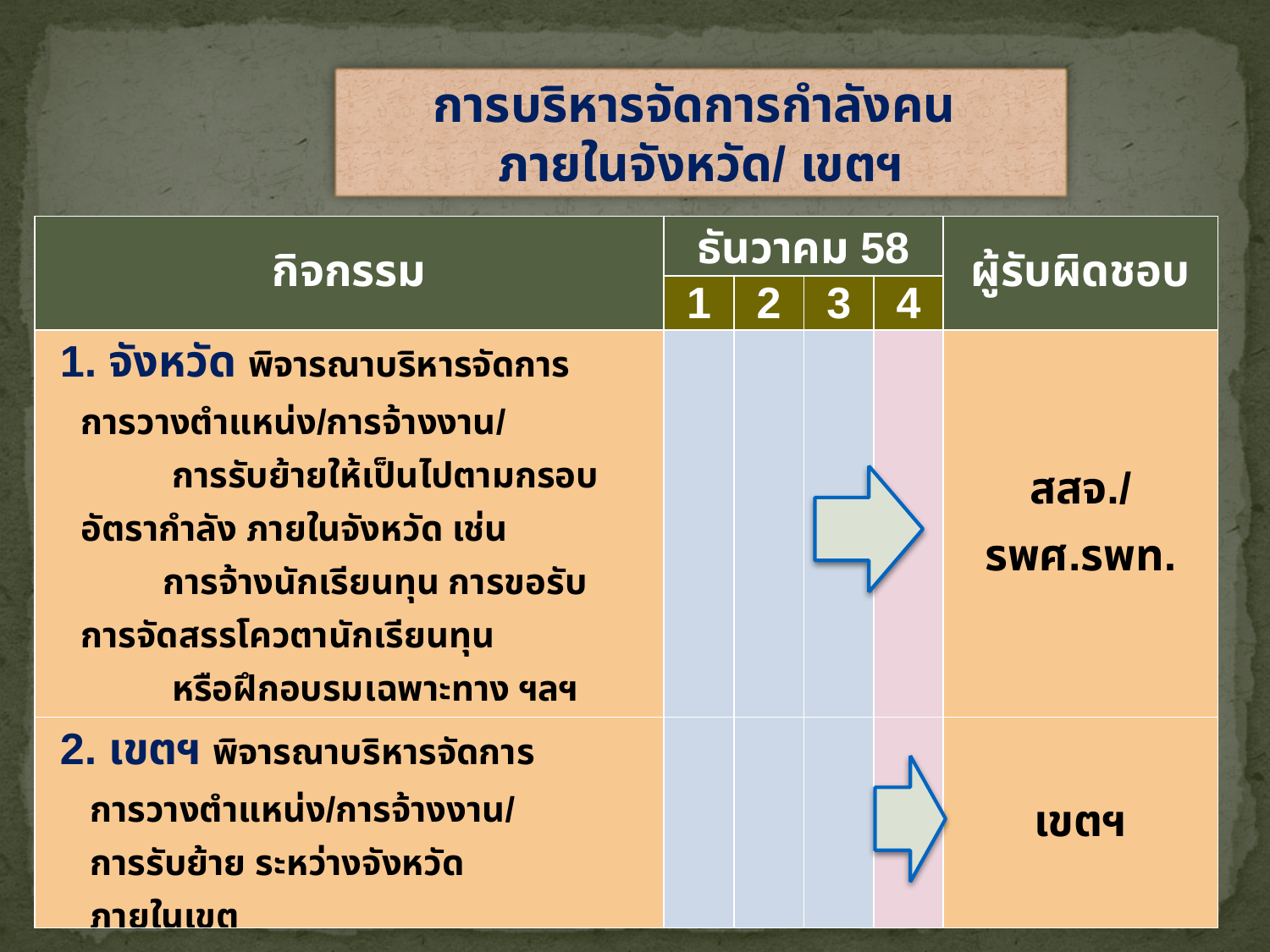

การบริหารจัดการกำลังคน
ภายในจังหวัด/ เขตฯ
| กิจกรรม | ธันวาคม 58 |  |  |  | ผู้รับผิดชอบ |
| --- | --- | --- | --- | --- | --- |
|  | 1 | 2 | 3 | 4 |  |
| 1. จังหวัด พิจารณาบริหารจัดการ การวางตำแหน่ง/การจ้างงาน/ การรับย้ายให้เป็นไปตามกรอบ อัตรากำลัง ภายในจังหวัด เช่น การจ้างนักเรียนทุน การขอรับ การจัดสรรโควตานักเรียนทุน หรือฝึกอบรมเฉพาะทาง ฯลฯ |  |  |  |  | สสจ./รพศ.รพท. |
| 2. เขตฯ พิจารณาบริหารจัดการ การวางตำแหน่ง/การจ้างงาน/ การรับย้าย ระหว่างจังหวัด ภายในเขต |  |  |  |  | เขตฯ |